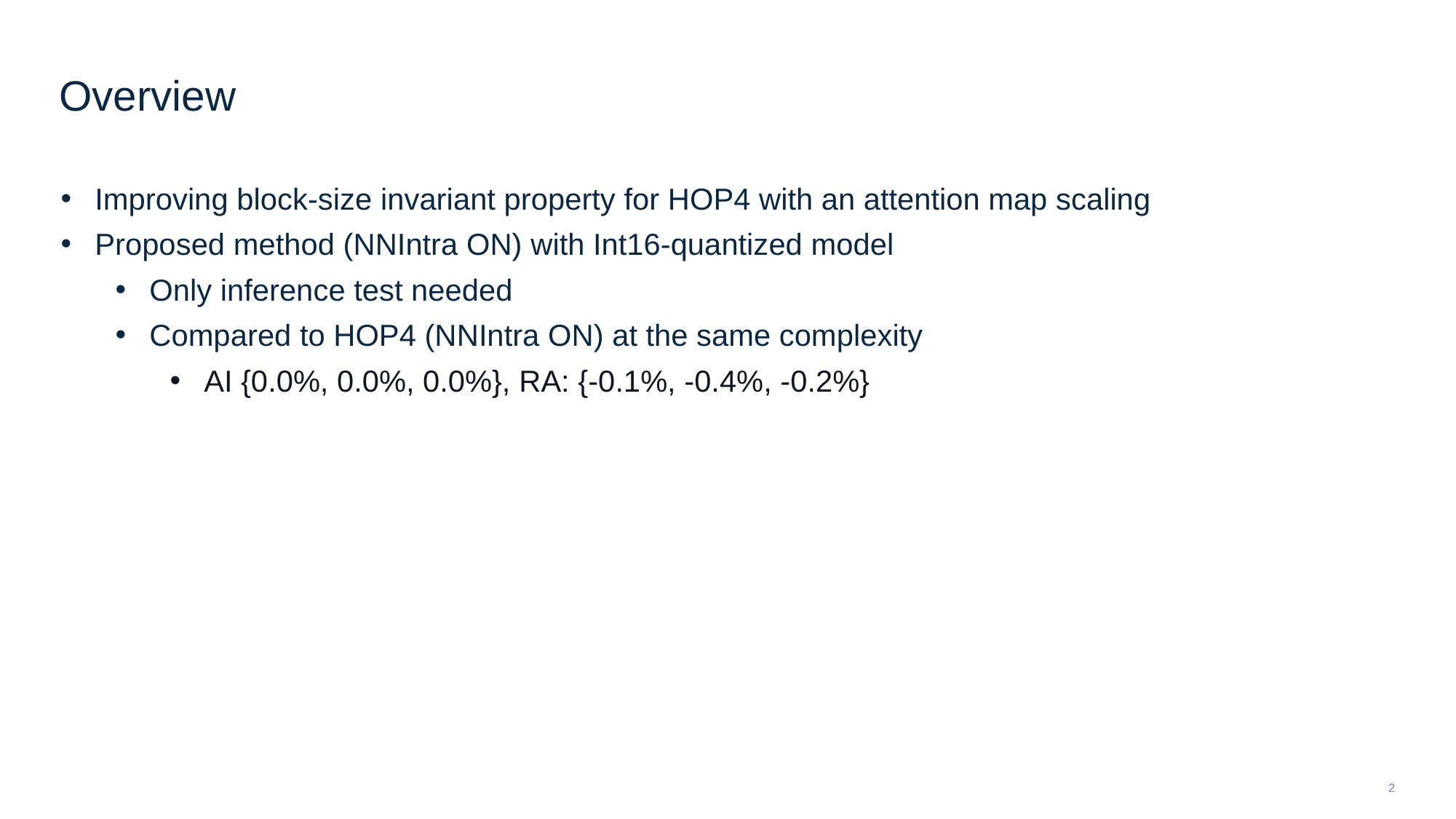

# Overview
Improving block-size invariant property for HOP4 with an attention map scaling
Proposed method (NNIntra ON) with Int16-quantized model
Only inference test needed
Compared to HOP4 (NNIntra ON) at the same complexity
AI {0.0%, 0.0%, 0.0%}, RA: {-0.1%, -0.4%, -0.2%}